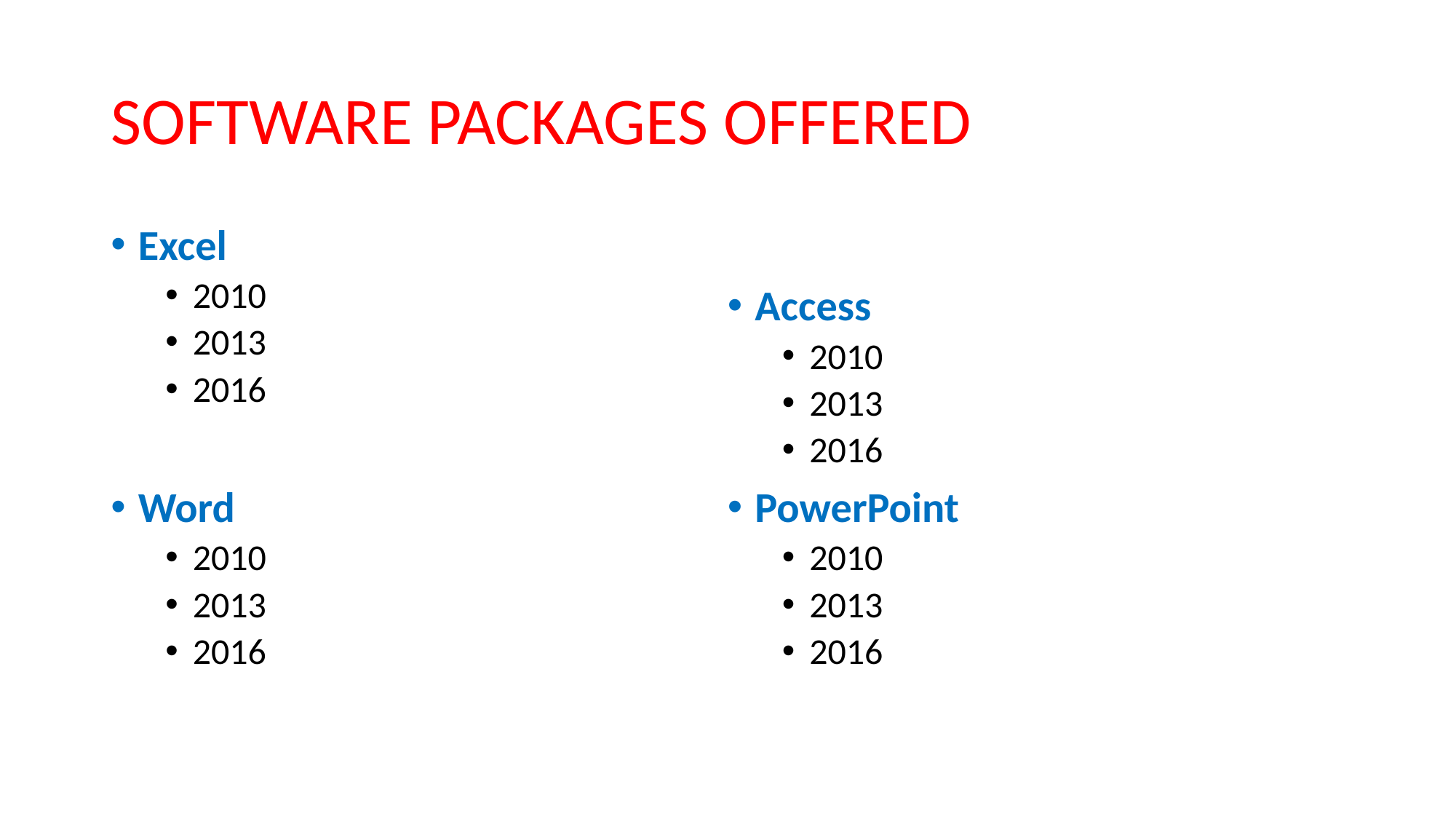

# SOFTWARE PACKAGES OFFERED
Excel
2010
2013
2016

Word
2010
2013
2016

Access
2010
2013
2016
PowerPoint
2010
2013
2016